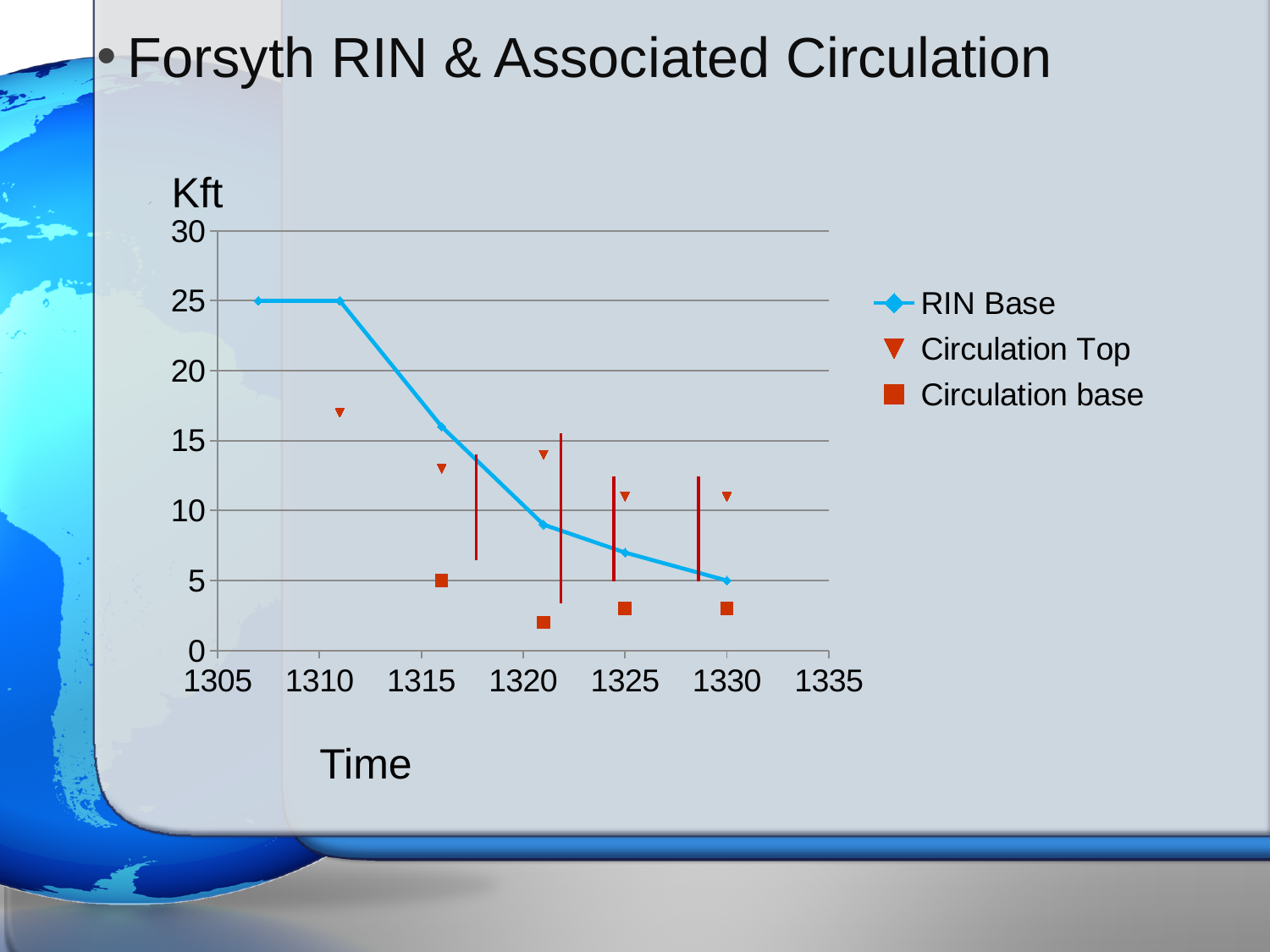

# Forsyth RIN & Associated Circulation
Kft

### Chart

| Category | RIN Base | Circulation Top | Circulation base |
|---|---|---|---|
Time